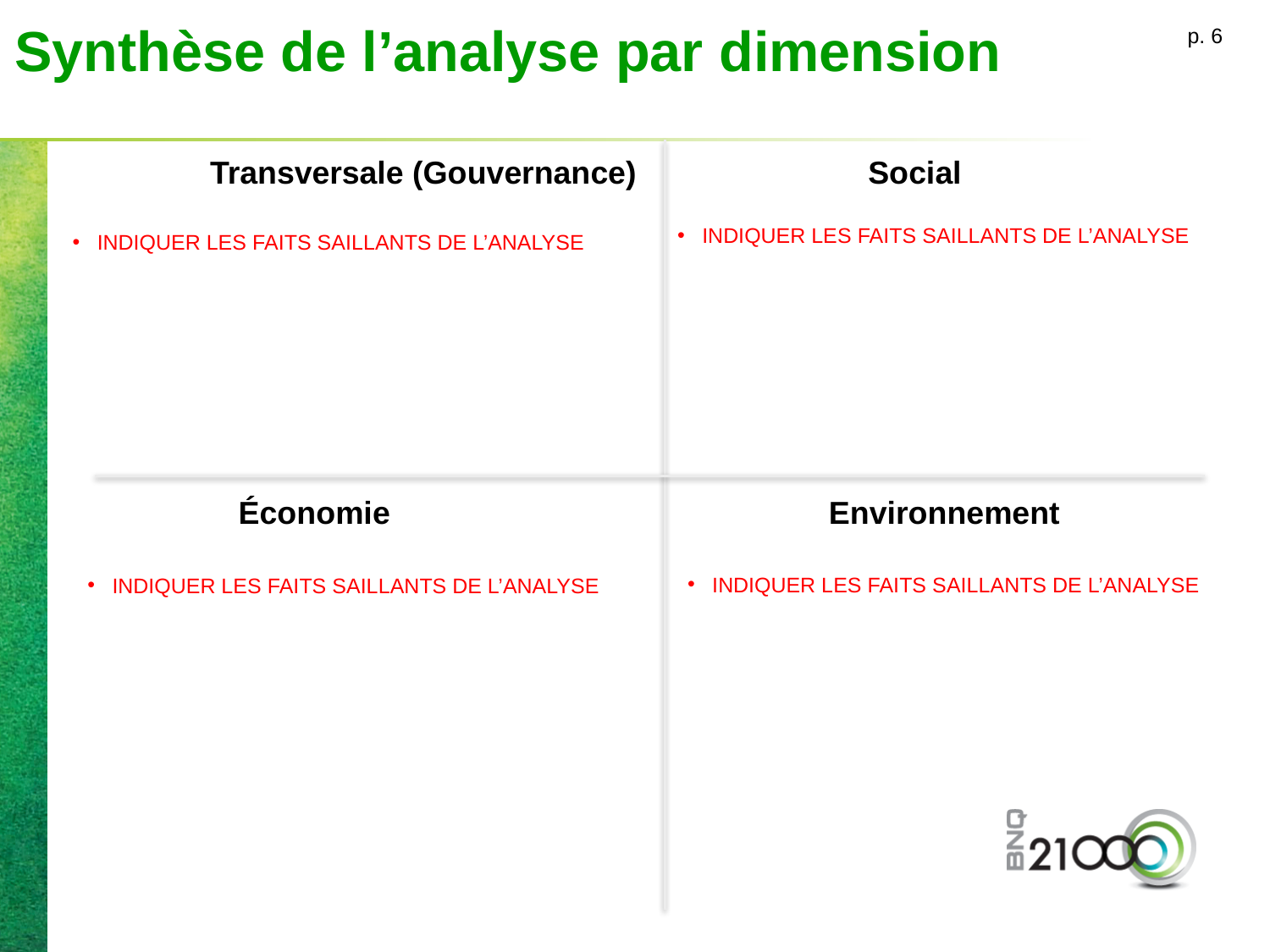

# Synthèse de l’analyse par dimension
p. 6
Transversale (Gouvernance)
Social
INDIQUER LES FAITS SAILLANTS DE L’ANALYSE
INDIQUER LES FAITS SAILLANTS DE L’ANALYSE
Mission, vision, valeur
Conditions de travail
Participation et relations de travail
Économie
Environnement
INDIQUER LES FAITS SAILLANTS DE L’ANALYSE
INDIQUER LES FAITS SAILLANTS DE L’ANALYSE